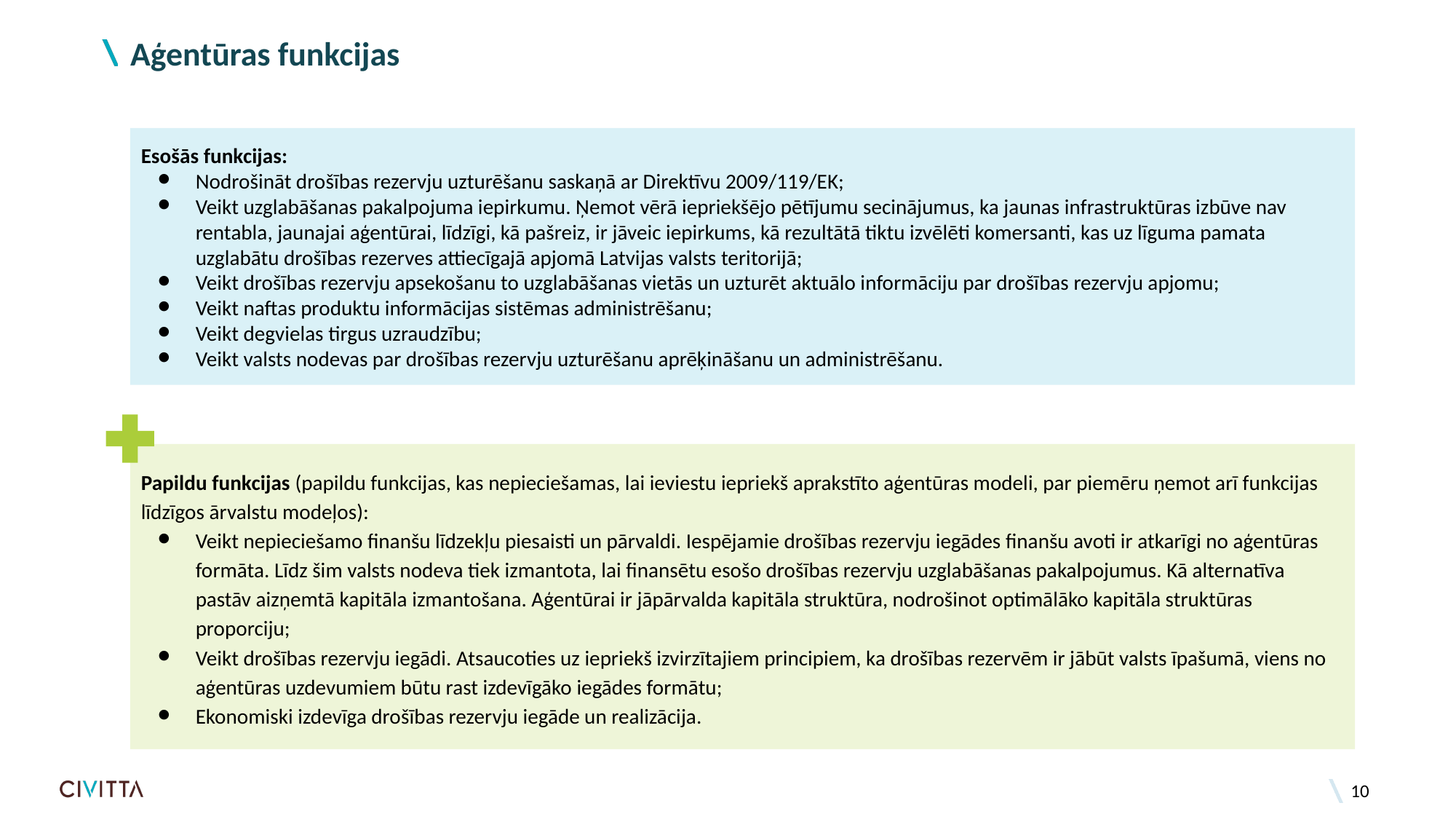

# Aģentūras funkcijas
Esošās funkcijas:
Nodrošināt drošības rezervju uzturēšanu saskaņā ar Direktīvu 2009/119/EK;
Veikt uzglabāšanas pakalpojuma iepirkumu. Ņemot vērā iepriekšējo pētījumu secinājumus, ka jaunas infrastruktūras izbūve nav rentabla, jaunajai aģentūrai, līdzīgi, kā pašreiz, ir jāveic iepirkums, kā rezultātā tiktu izvēlēti komersanti, kas uz līguma pamata uzglabātu drošības rezerves attiecīgajā apjomā Latvijas valsts teritorijā;
Veikt drošības rezervju apsekošanu to uzglabāšanas vietās un uzturēt aktuālo informāciju par drošības rezervju apjomu;
Veikt naftas produktu informācijas sistēmas administrēšanu;
Veikt degvielas tirgus uzraudzību;
Veikt valsts nodevas par drošības rezervju uzturēšanu aprēķināšanu un administrēšanu.

Papildu funkcijas (papildu funkcijas, kas nepieciešamas, lai ieviestu iepriekš aprakstīto aģentūras modeli, par piemēru ņemot arī funkcijas līdzīgos ārvalstu modeļos):
Veikt nepieciešamo finanšu līdzekļu piesaisti un pārvaldi. Iespējamie drošības rezervju iegādes finanšu avoti ir atkarīgi no aģentūras formāta. Līdz šim valsts nodeva tiek izmantota, lai finansētu esošo drošības rezervju uzglabāšanas pakalpojumus. Kā alternatīva pastāv aizņemtā kapitāla izmantošana. Aģentūrai ir jāpārvalda kapitāla struktūra, nodrošinot optimālāko kapitāla struktūras proporciju;
Veikt drošības rezervju iegādi. Atsaucoties uz iepriekš izvirzītajiem principiem, ka drošības rezervēm ir jābūt valsts īpašumā, viens no aģentūras uzdevumiem būtu rast izdevīgāko iegādes formātu;
Ekonomiski izdevīga drošības rezervju iegāde un realizācija.